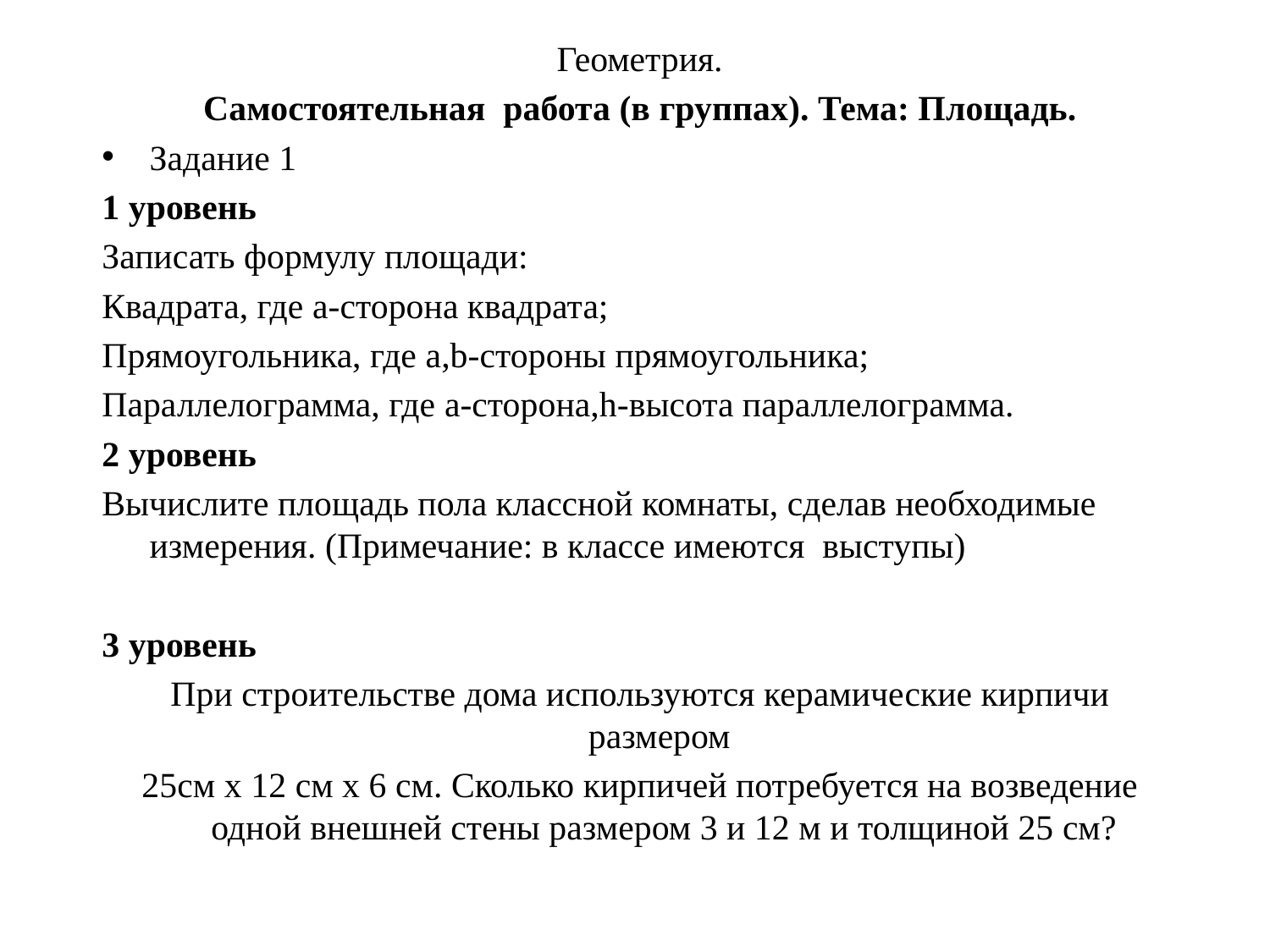

Геометрия.
Самостоятельная  работа (в группах). Тема: Площадь.
Задание 1
1 уровень
Записать формулу площади:
Квадрата, где a-сторона квадрата;
Прямоугольника, где a,b-стороны прямоугольника;
Параллелограмма, где a-сторона,h-высота параллелограмма.
2 уровень
Вычислите площадь пола классной комнаты, сделав необходимые измерения. (Примечание: в классе имеются  выступы)

3 уровень
При строительстве дома используются керамические кирпичи размером
25см х 12 см х 6 см. Сколько кирпичей потребуется на возведение одной внешней стены размером 3 и 12 м и толщиной 25 см?